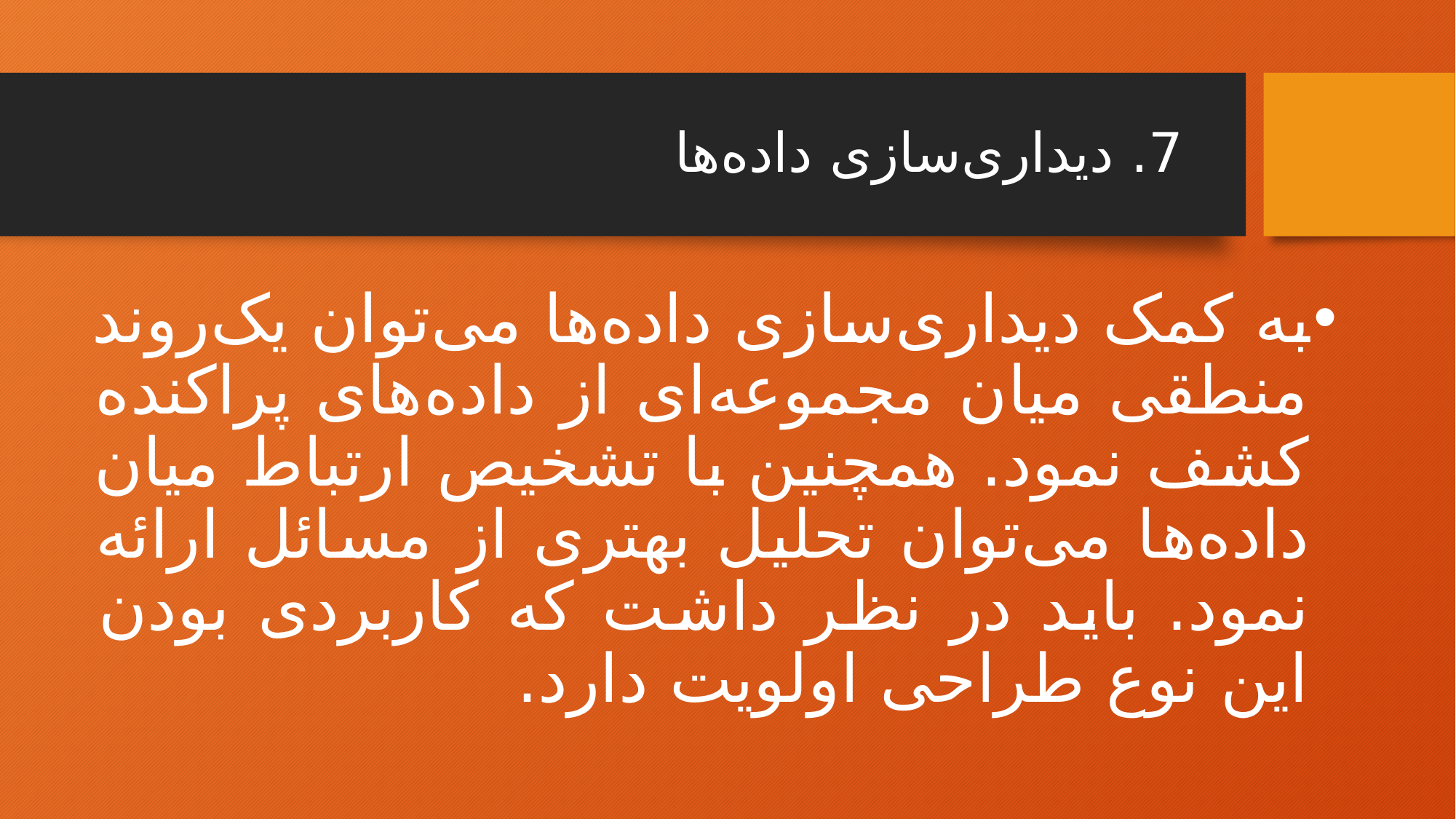

# 7. دیداری‌سازی داده‌ها
به کمک دیداری‌سازی داده‌ها می‌توان یک‌روند منطقی میان مجموعه‌ای از داده‌های پراکنده کشف نمود. همچنین با تشخیص ارتباط میان داده‌ها می‌توان تحلیل بهتری از مسائل ارائه نمود. باید در نظر داشت که کاربردی بودن این نوع طراحی اولویت دارد.